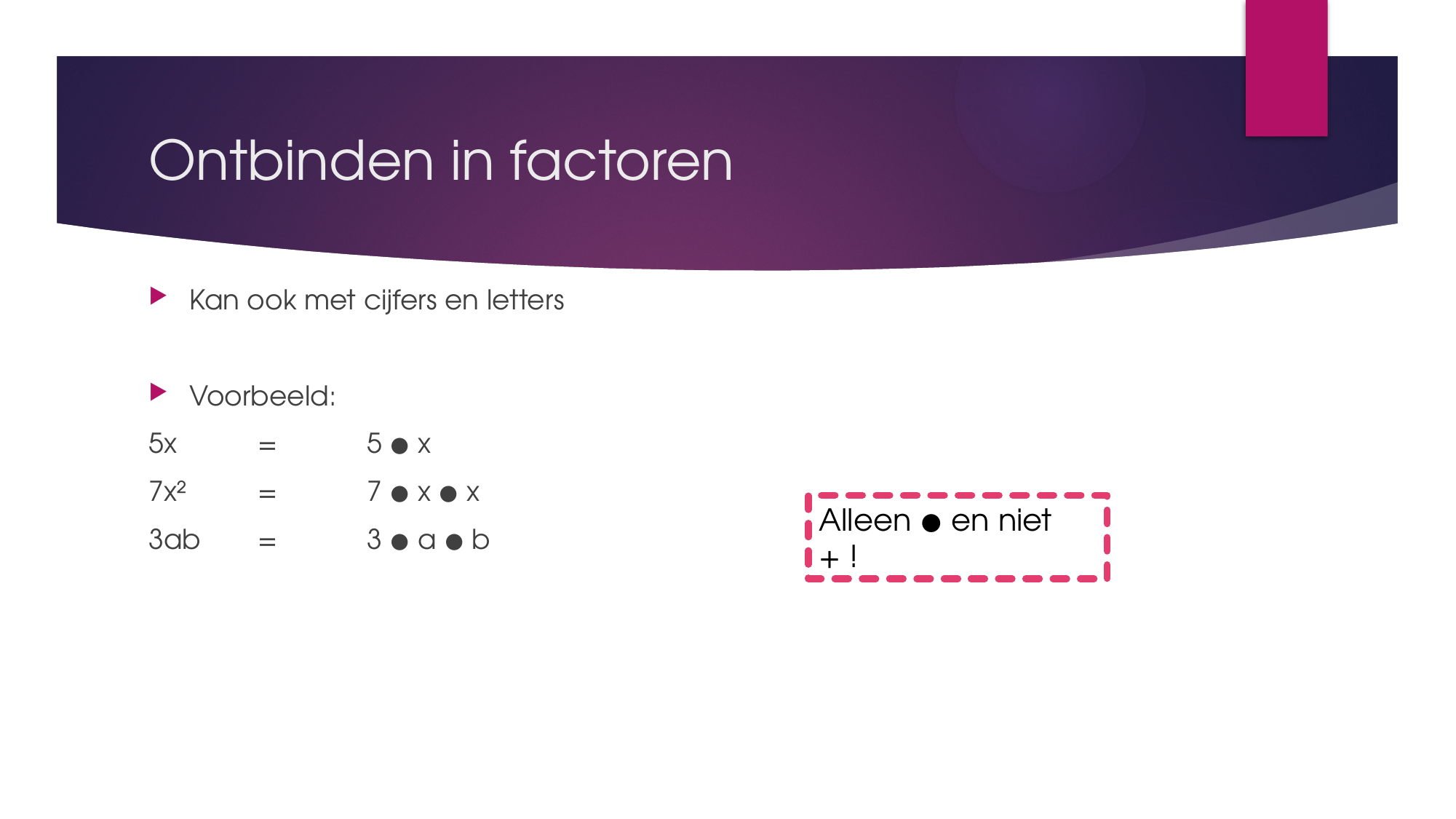

# Ontbinden in factoren
Kan ook met cijfers en letters

Voorbeeld:
5x	=	5 ● x
7x²	=	7 ● x ● x
3ab	=	3 ● a ● b

Alleen ● en niet + !